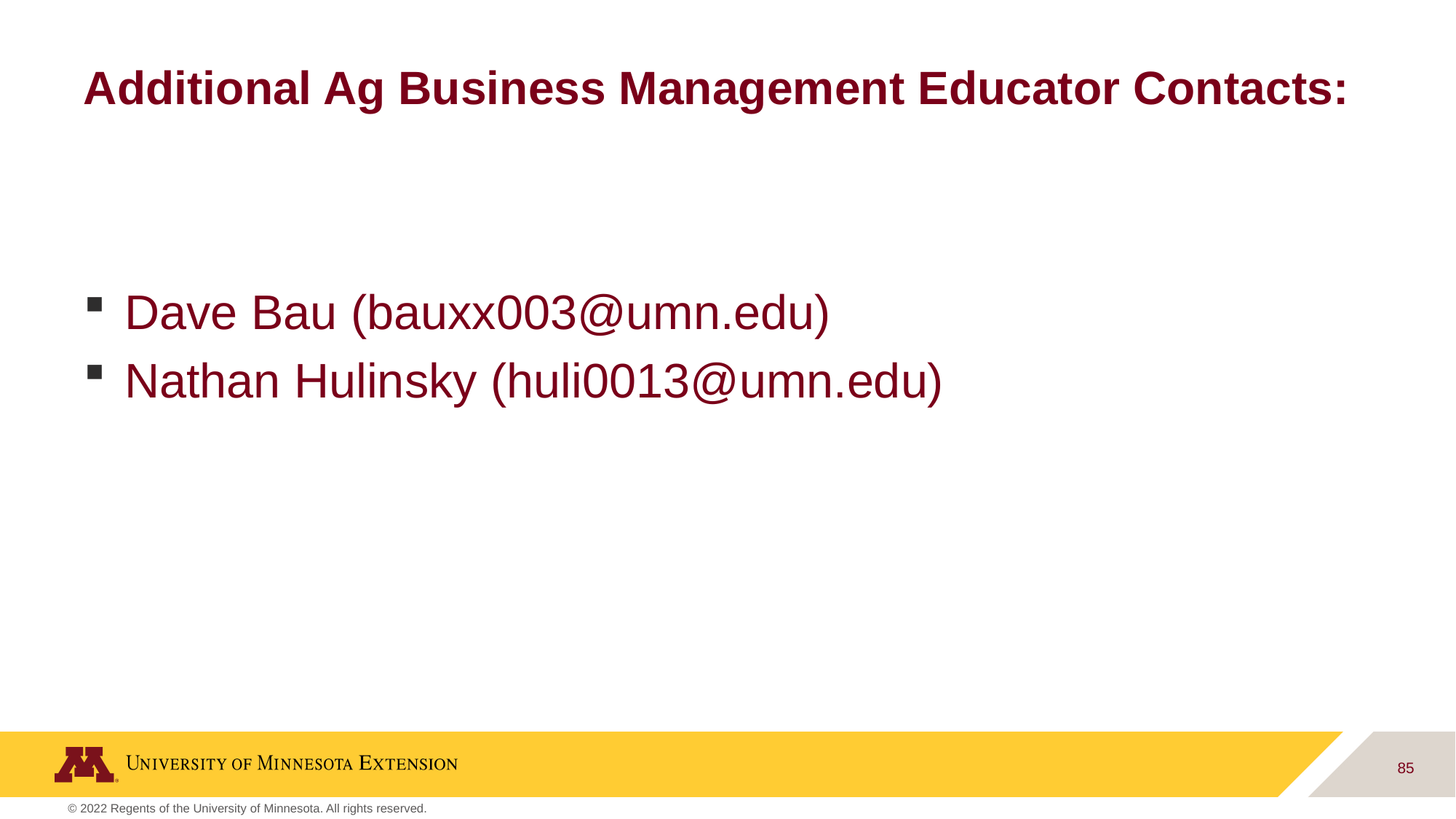

# Additional Ag Business Management Educator Contacts:
Dave Bau (bauxx003@umn.edu)
Nathan Hulinsky (huli0013@umn.edu)